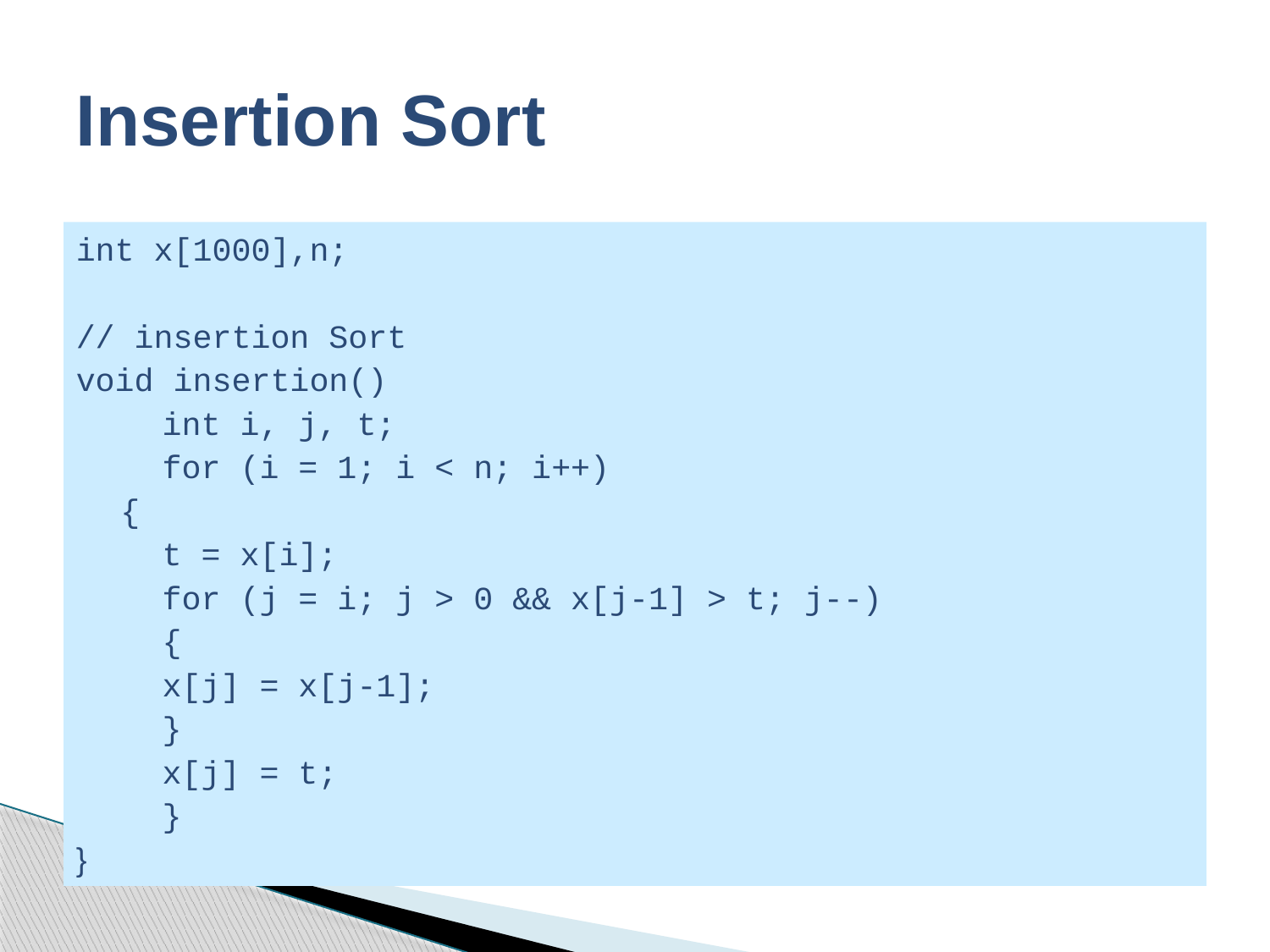

# Insertion Sort
int x[1000],n;

// insertion Sort
void insertion()
	int i, j, t;
	for (i = 1; i < n; i++)
	{
		t = x[i];
		for (j = i; j > 0 && x[j-1] > t; j--)
		{
			x[j] = x[j-1];
		}
		x[j] = t;
	}
}